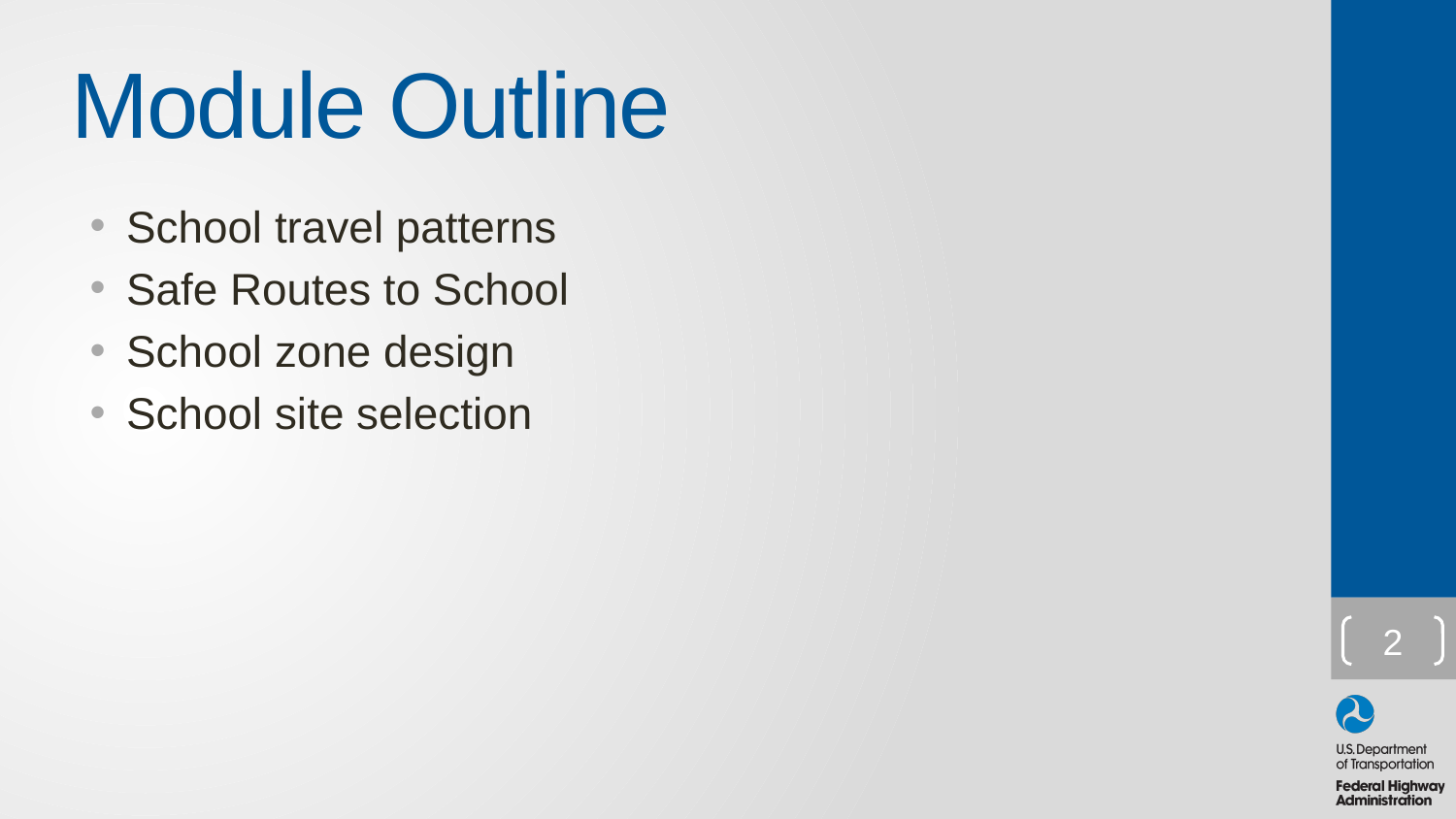

# Module Outline
School travel patterns
Safe Routes to School
School zone design
School site selection
2